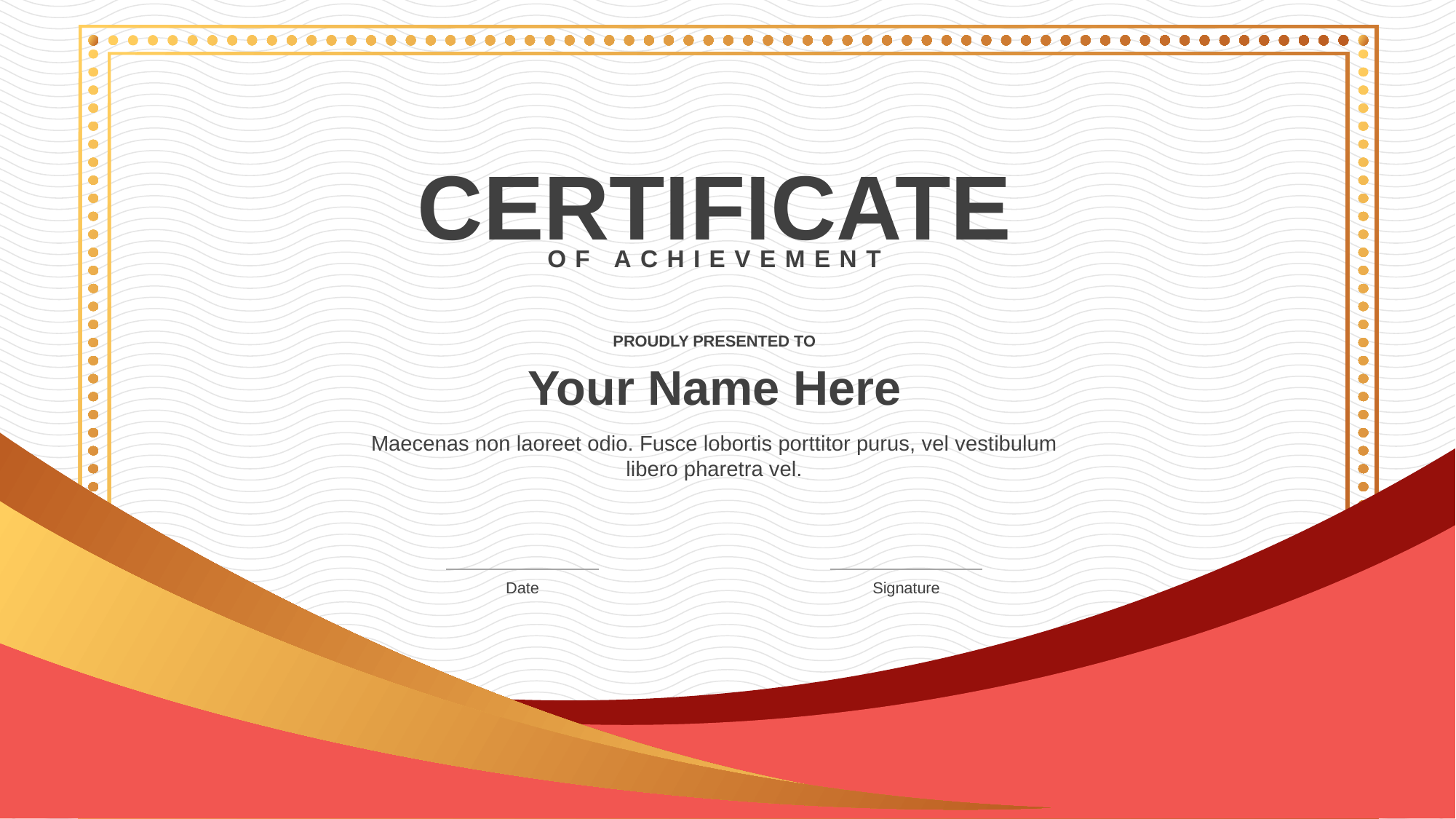

CERTIFICATE
OF ACHIEVEMENT
PROUDLY PRESENTED TO
Your Name Here
Maecenas non laoreet odio. Fusce lobortis porttitor purus, vel vestibulum libero pharetra vel.
Date
Signature